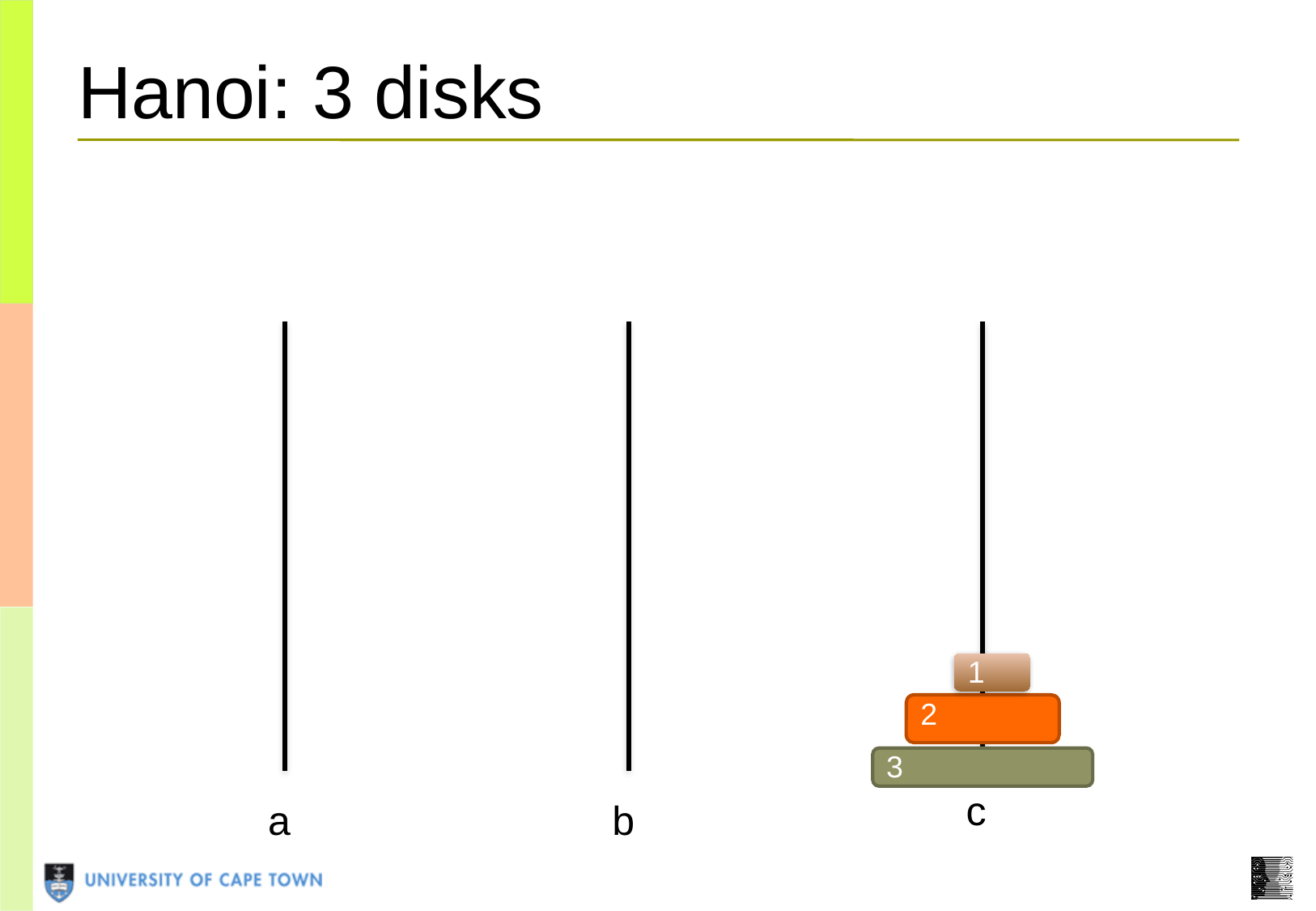

# Hanoi: 3 disks
1
2
3
c
a
b